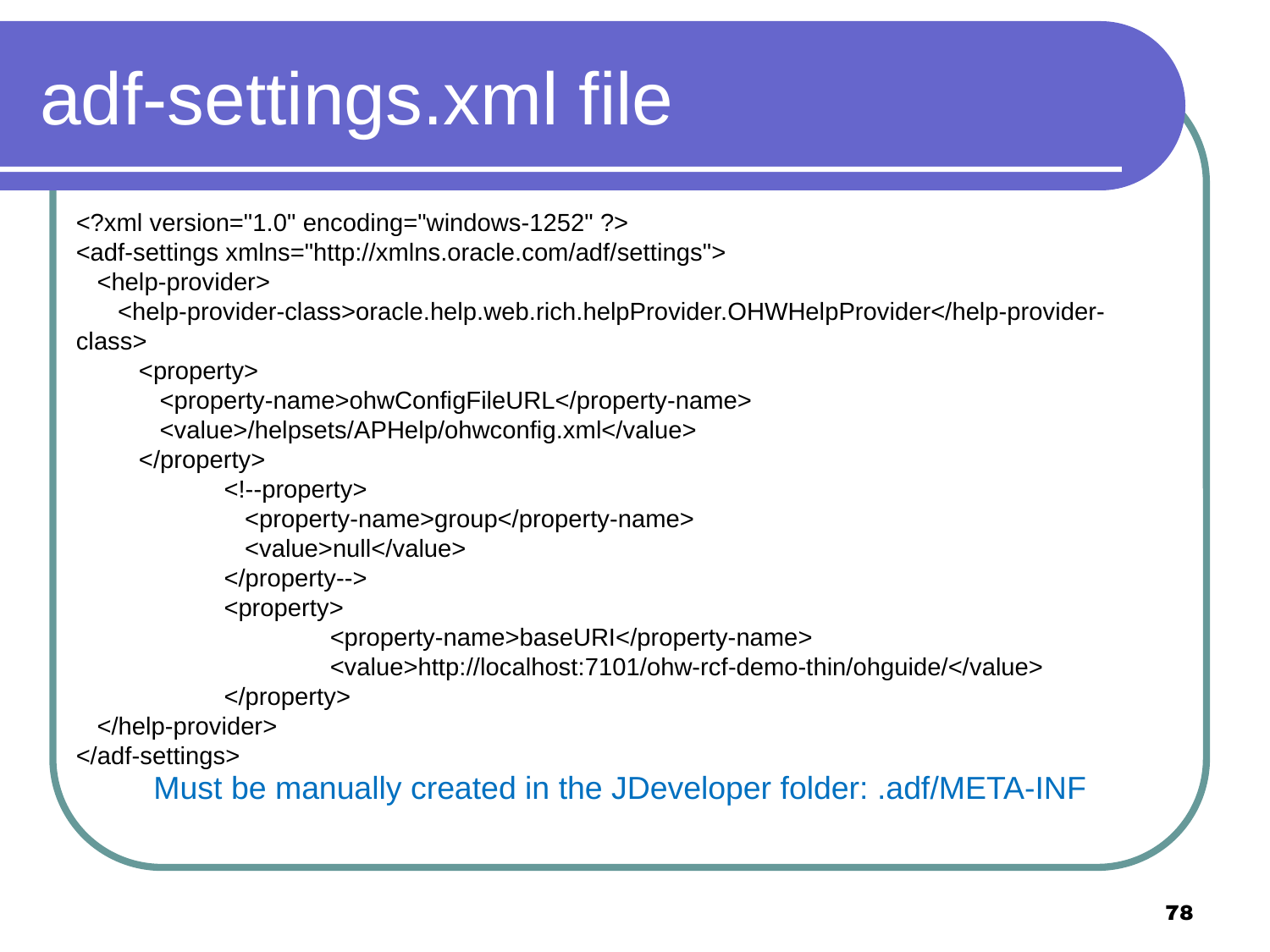

# adf-settings.xml file
<?xml version="1.0" encoding="windows-1252" ?>
<adf-settings xmlns="http://xmlns.oracle.com/adf/settings">
   <help-provider>
      <help-provider-class>oracle.help.web.rich.helpProvider.OHWHelpProvider</help-provider-class>
         <property>
            <property-name>ohwConfigFileURL</property-name>
            <value>/helpsets/APHelp/ohwconfig.xml</value>
         </property>
	   <!--property>
	      <property-name>group</property-name>
	      <value>null</value>
	   </property-->
	   <property>
		<property-name>baseURI</property-name>
		<value>http://localhost:7101/ohw-rcf-demo-thin/ohguide/</value>
	   </property>
   </help-provider>
</adf-settings>
Must be manually created in the JDeveloper folder: .adf/META-INF
78